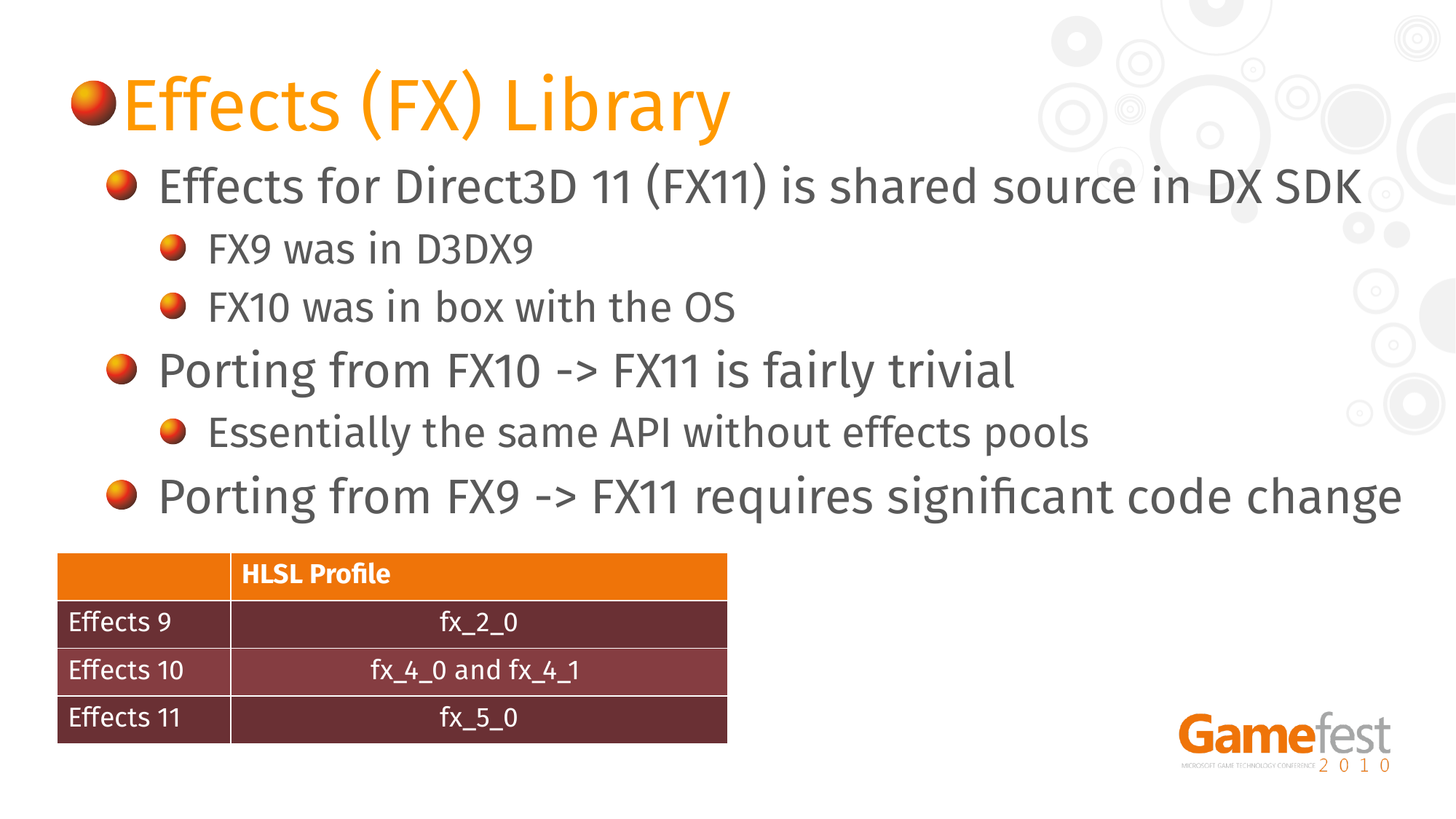

Effects (FX) Library
Effects for Direct3D 11 (FX11) is shared source in DX SDK
FX9 was in D3DX9
FX10 was in box with the OS
Porting from FX10 -> FX11 is fairly trivial
Essentially the same API without effects pools
Porting from FX9 -> FX11 requires significant code change
|  | HLSL Profile |
| --- | --- |
| Effects 9 | fx\_2\_0 |
| Effects 10 | fx\_4\_0 and fx\_4\_1 |
| Effects 11 | fx\_5\_0 |